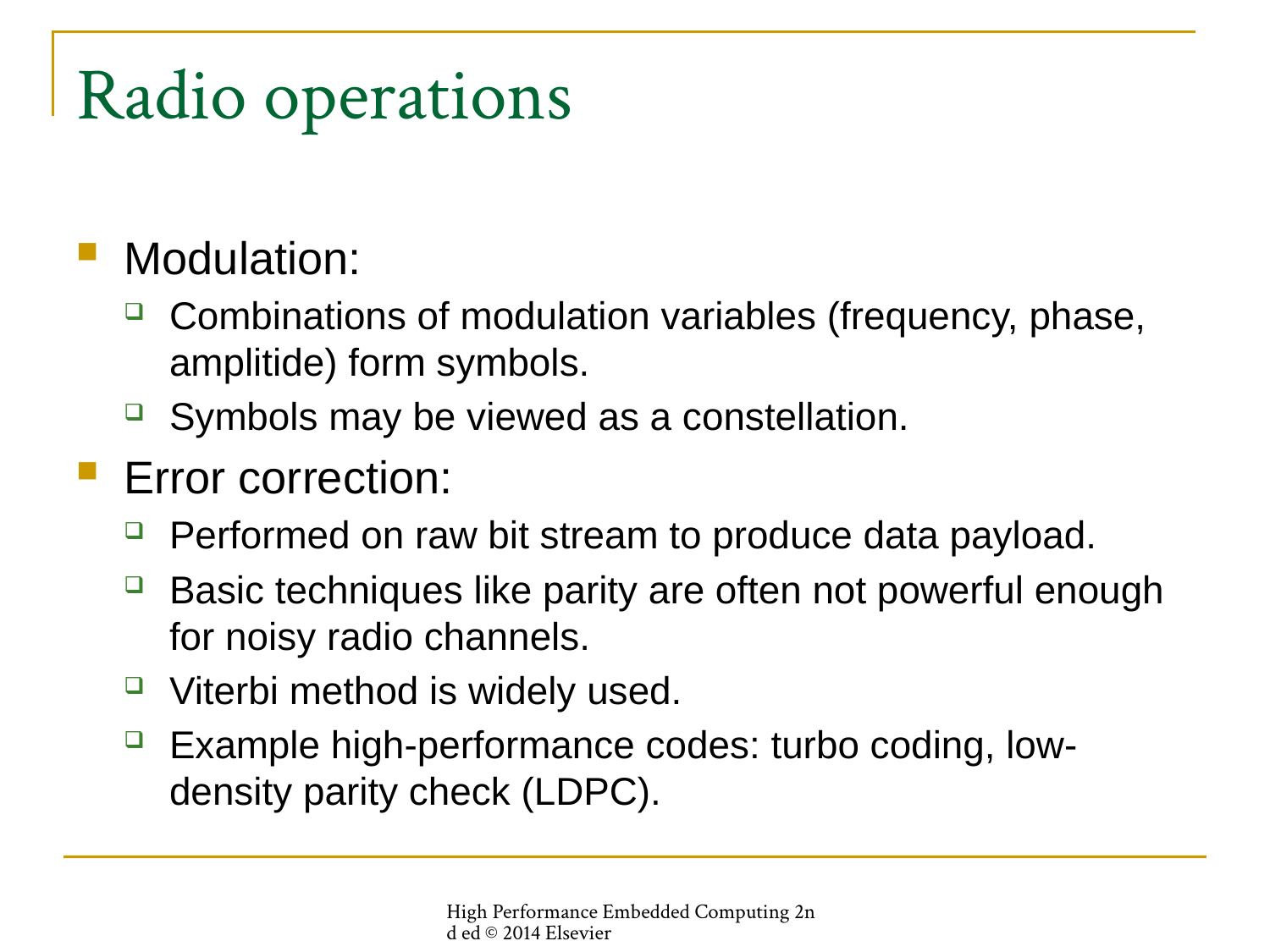

# Radio operations
Modulation:
Combinations of modulation variables (frequency, phase, amplitide) form symbols.
Symbols may be viewed as a constellation.
Error correction:
Performed on raw bit stream to produce data payload.
Basic techniques like parity are often not powerful enough for noisy radio channels.
Viterbi method is widely used.
Example high-performance codes: turbo coding, low-density parity check (LDPC).
High Performance Embedded Computing 2nd ed © 2014 Elsevier